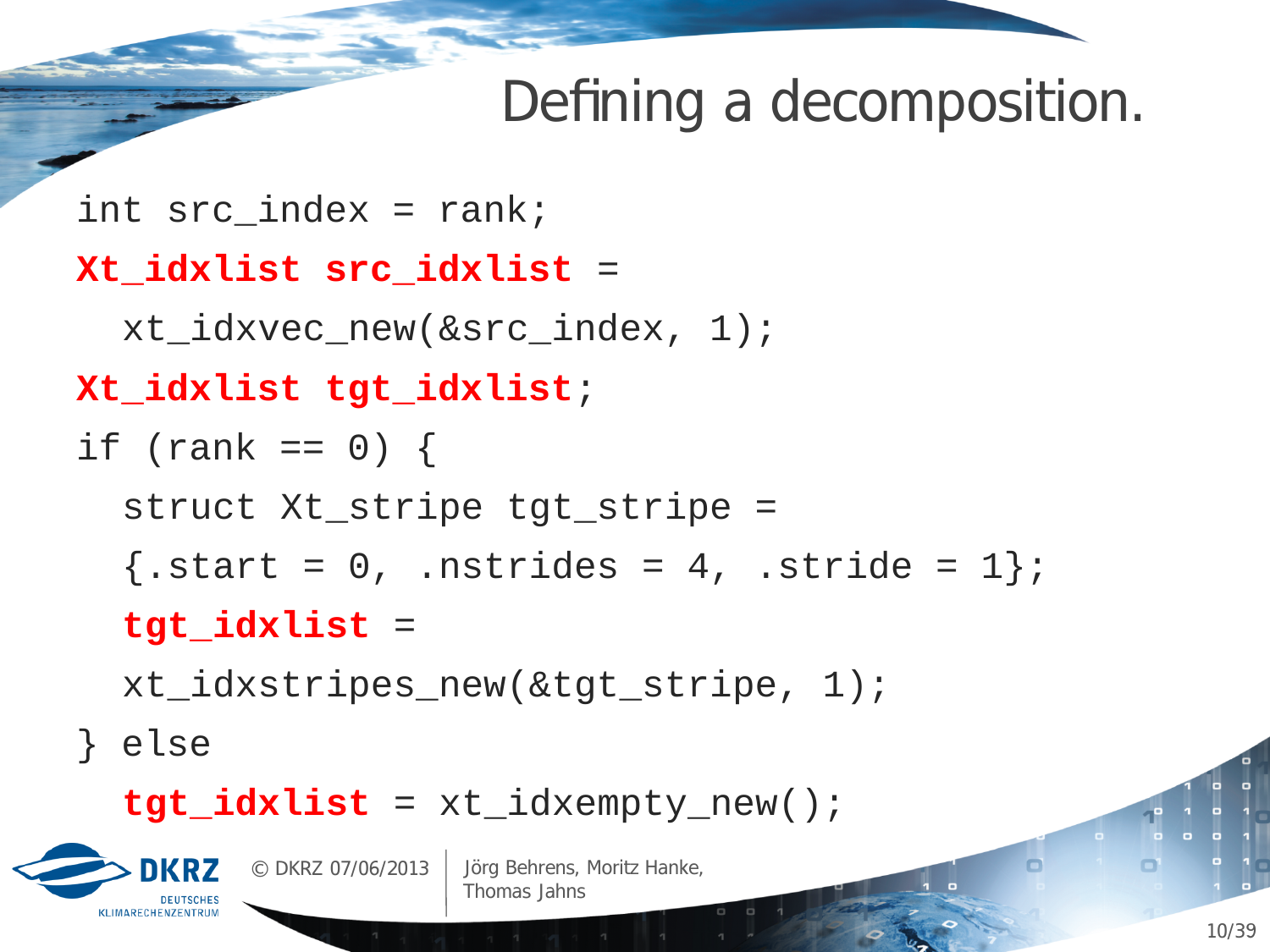

# Defining a decomposition.
int src_index = rank;
Xt_idxlist src_idxlist =
	xt_idxvec_new(&src_index, 1);
Xt_idxlist tgt_idxlist;
if (rank == 0) {
	struct Xt_stripe tgt_stripe =
	{.start = 0, .nstrides = 4, .stride = 1};
	tgt_idxlist =
		xt_idxstripes_new(&tgt_stripe, 1);
} else
	tgt_idxlist = xt_idxempty_new();
Jörg Behrens, Moritz Hanke, Thomas Jahns
07/06/2013
10